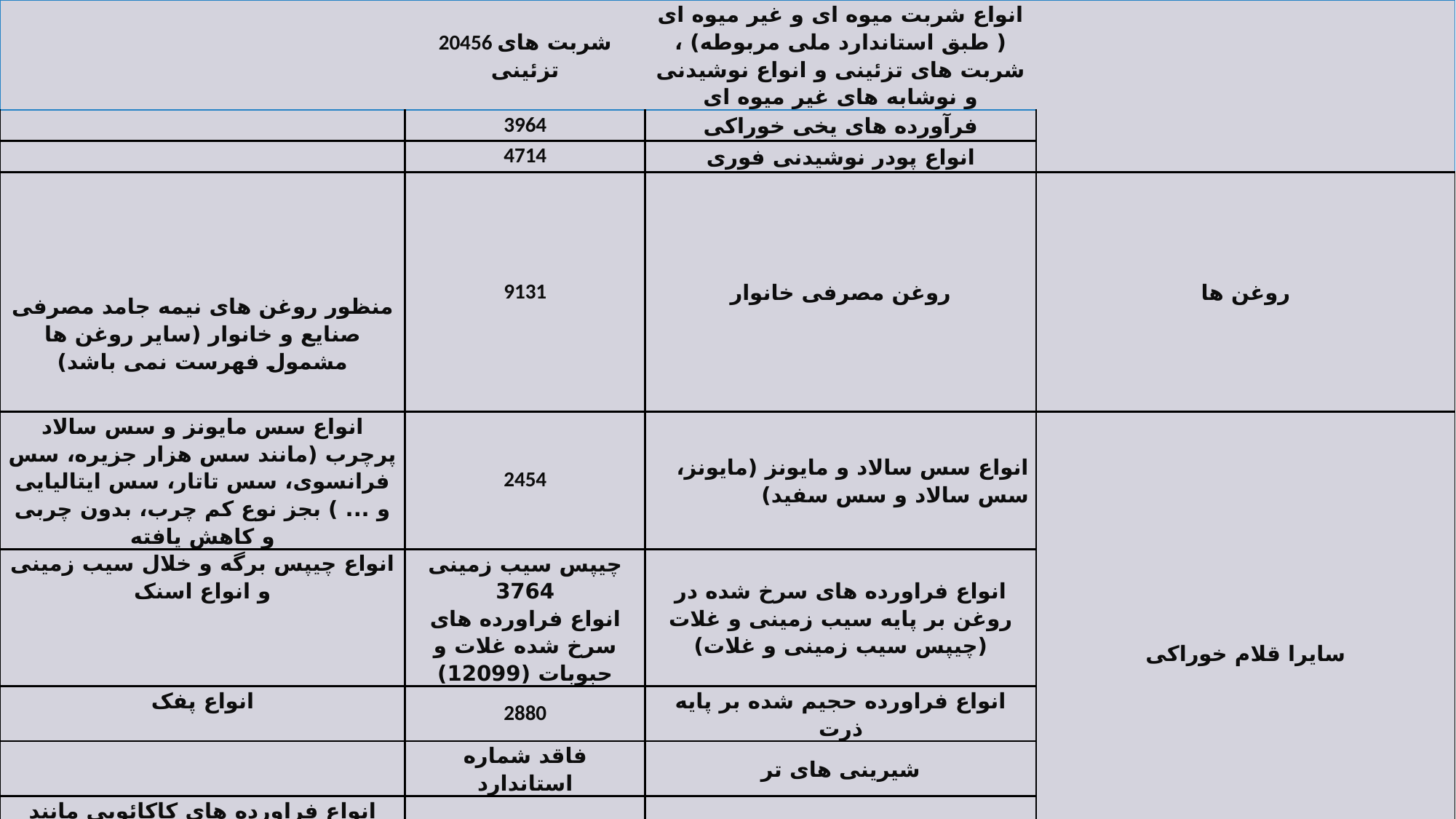

|  | 20456 شربت های تزئینی | انواع شربت میوه ای و غیر میوه ای ( طبق استاندارد ملی مربوطه) ، شربت های تزئینی و انواع نوشیدنی و نوشابه های غیر میوه ای |  |
| --- | --- | --- | --- |
|  | 3964 | فرآورده های یخی خوراکی |  |
|  | 4714 | انواع پودر نوشیدنی فوری |  |
| منظور روغن های نیمه جامد مصرفی صنایع و خانوار (سایر روغن ها مشمول فهرست نمی باشد) | 9131 | روغن مصرفی خانوار | روغن ها |
| انواع سس مایونز و سس سالاد پرچرب (مانند سس هزار جزیره، سس فرانسوی، سس تاتار، سس ایتالیایی و ... ) بجز نوع کم چرب، بدون چربی و کاهش یافته | 2454 | انواع سس سالاد و مایونز (مایونز، سس سالاد و سس سفید) | سایرا قلام خوراکی |
| انواع چیپس برگه و خلال سیب زمینی و انواع اسنک | چیپس سیب زمینی 3764 انواع فراورده های سرخ شده غلات و حبوبات (12099) | انواع فراورده های سرخ شده در روغن بر پایه سیب زمینی و غلات (چیپس سیب زمینی و غلات) |  |
| انواع پفک | 2880 | انواع فراورده حجیم شده بر پایه ذرت |  |
|  | فاقد شماره استاندارد | شیرینی های تر |  |
| انواع فراورده های کاکائویی مانند شکلات صبحانه، انواع دراژه، فراورده کاکائویی با مغزی ویفر | 12018 | فراورده های کاکائویی |  |
| انواع تافی و آبنبات با و بدون قند | 711 | تافی و آبنبات |  |